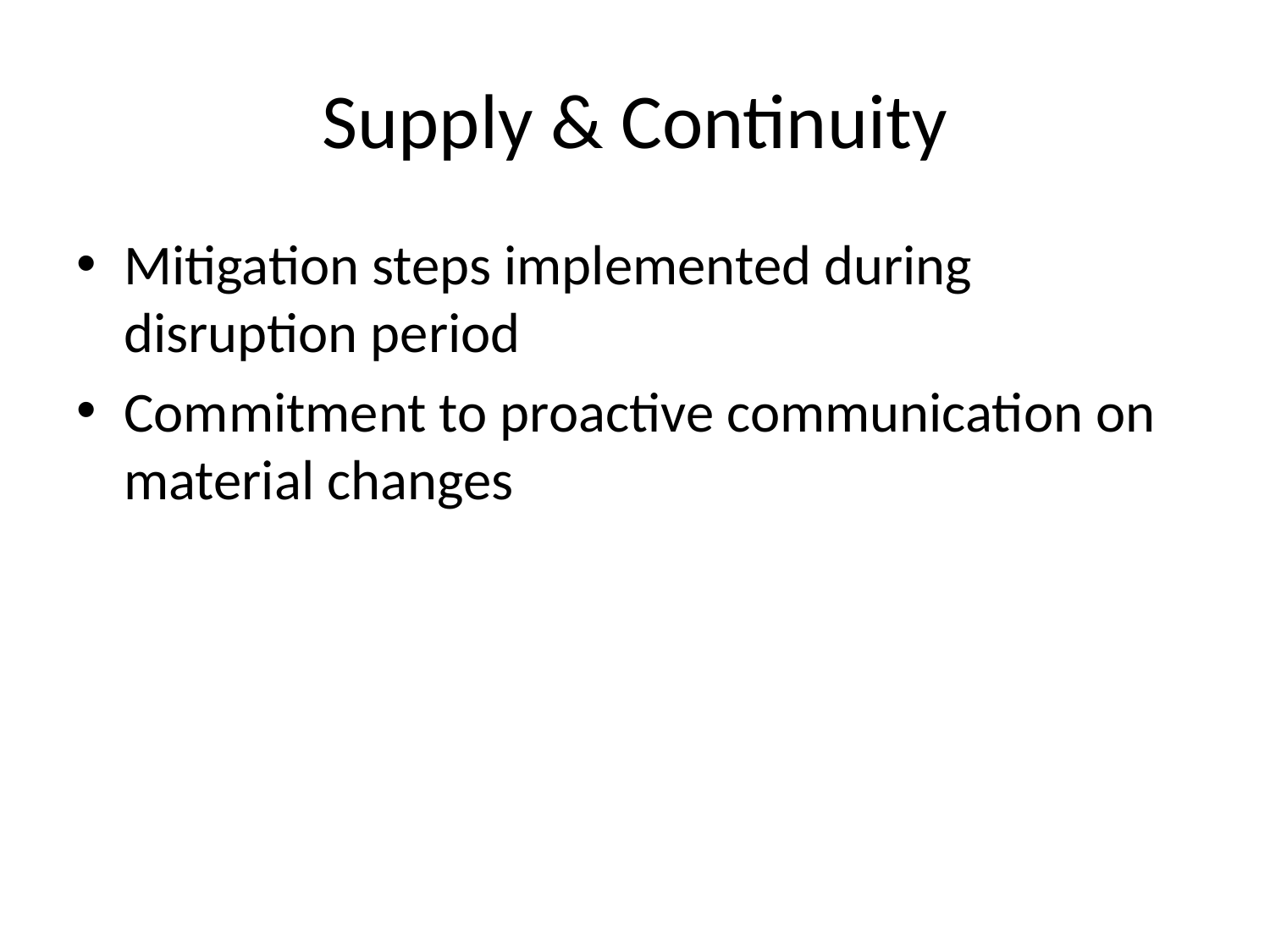

# Supply & Continuity
Mitigation steps implemented during disruption period
Commitment to proactive communication on material changes